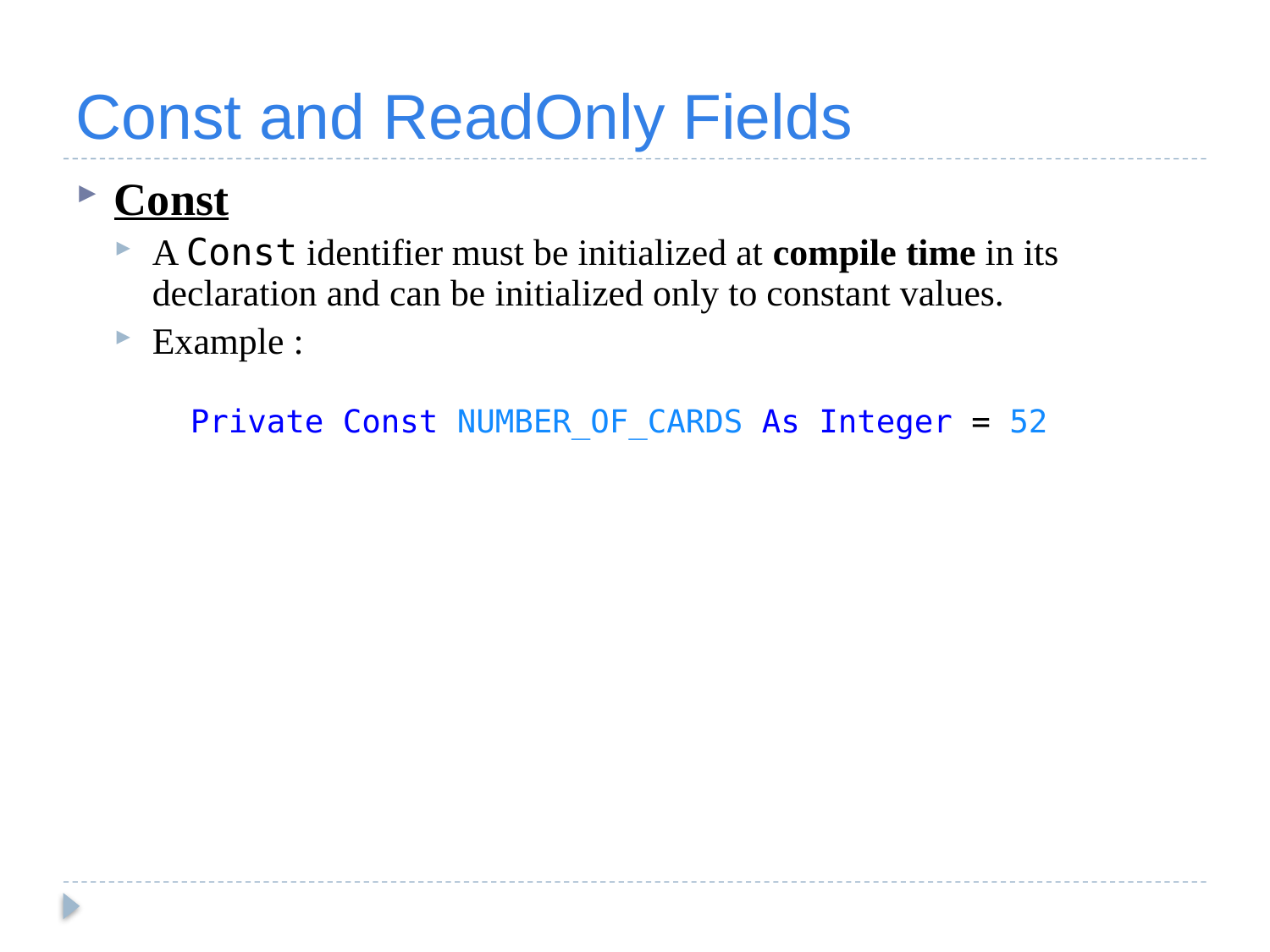

# Const and ReadOnly Fields
Const
A Const identifier must be initialized at compile time in its declaration and can be initialized only to constant values.
Example :
Private Const NUMBER_OF_CARDS As Integer = 52